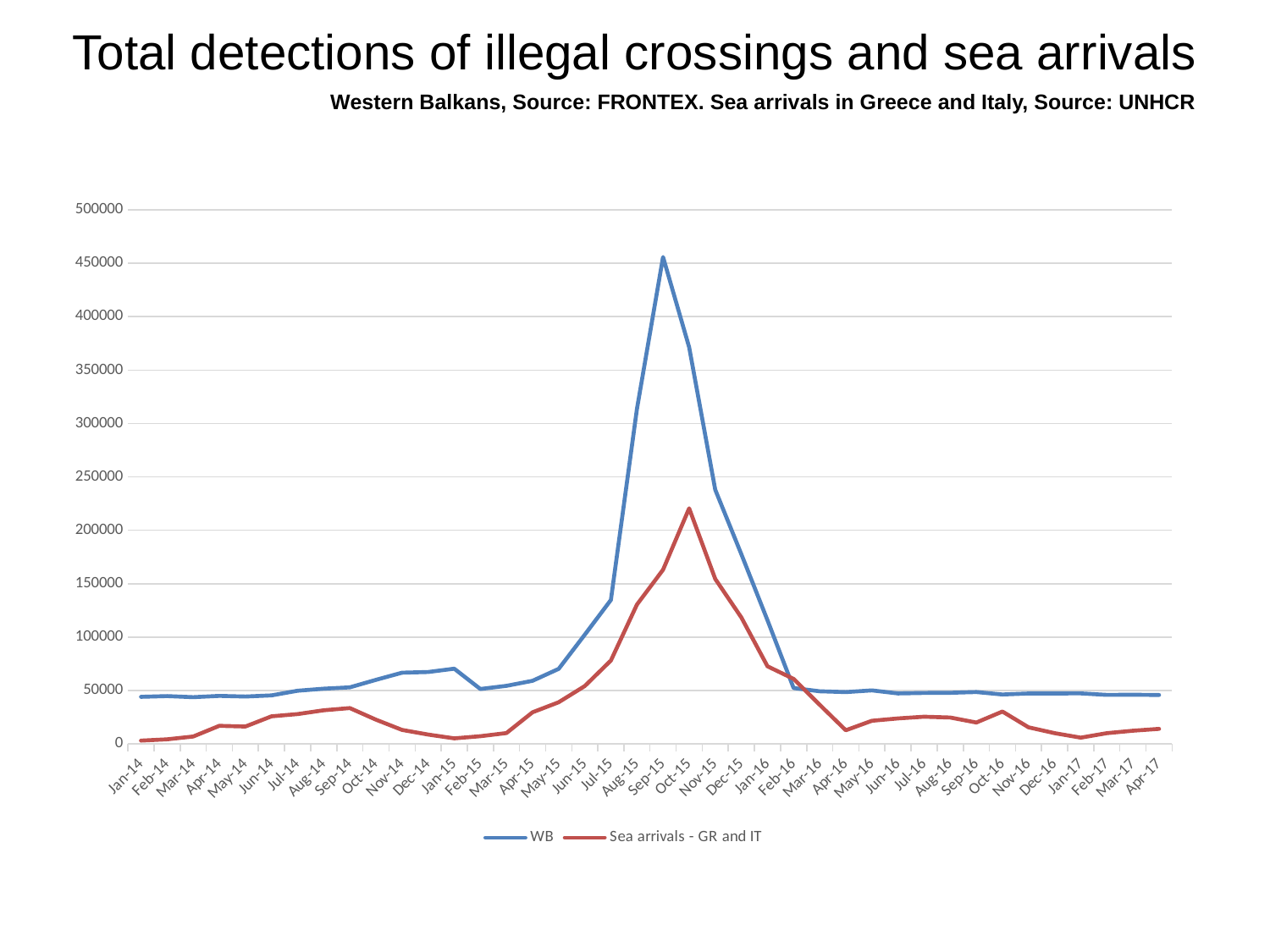

Total detections of illegal crossings and sea arrivals
Western Balkans, Source: FRONTEX. Sea arrivals in Greece and Italy, Source: UNHCR

### Chart

| Category | WB | Sea arrivals - GR and IT |
|---|---|---|
| 41640 | 44101.0 | 3126.0 |
| 41671 | 44802.0 | 4336.0 |
| 41699 | 43777.0 | 6960.0 |
| 41730 | 44958.0 | 16936.0 |
| 41760 | 44371.0 | 16302.0 |
| 41791 | 45462.0 | 25839.0 |
| 41821 | 49778.0 | 27958.0 |
| 41852 | 51705.0 | 31516.0 |
| 41883 | 52961.0 | 33561.0 |
| 41913 | 59983.0 | 22709.0 |
| 41944 | 66701.0 | 13107.0 |
| 41974 | 67359.0 | 8788.0 |
| 42005 | 70451.0 | 5222.0 |
| 42036 | 51444.0 | 7227.0 |
| 42064 | 54368.0 | 10157.0 |
| 42095 | 59096.0 | 29619.0 |
| 42125 | 70276.0 | 39024.0 |
| 42156 | 102280.0 | 54209.0 |
| 42186 | 134803.0 | 78085.0 |
| 42217 | 313664.0 | 130452.0 |
| 42248 | 455842.0 | 163045.0 |
| 42278 | 371436.0 | 220579.0 |
| 42309 | 238002.0 | 154467.0 |
| 42339 | 177604.0 | 118379.0 |
| 42370 | 115761.0 | 72688.0 |
| 42401 | 52320.0 | 60894.0 |
| 42430 | 49278.0 | 36647.0 |
| 42461 | 48544.0 | 12799.0 |
| 42491 | 50108.0 | 21678.0 |
| 42522 | 47250.0 | 23893.0 |
| 42552 | 47756.0 | 25472.0 |
| 42583 | 47893.0 | 24741.0 |
| 42614 | 48596.0 | 20055.0 |
| 42644 | 46296.0 | 30354.0 |
| 42675 | 47212.0 | 15572.0 |
| 42705 | 47253.0 | 10093.0 |
| 42736 | 47335.0 | 5860.0 |
| 42767 | 45912.0 | 10061.0 |
| 42795 | 46038.0 | 12379.0 |
| 42826 | 45819.0 | 14099.0 |